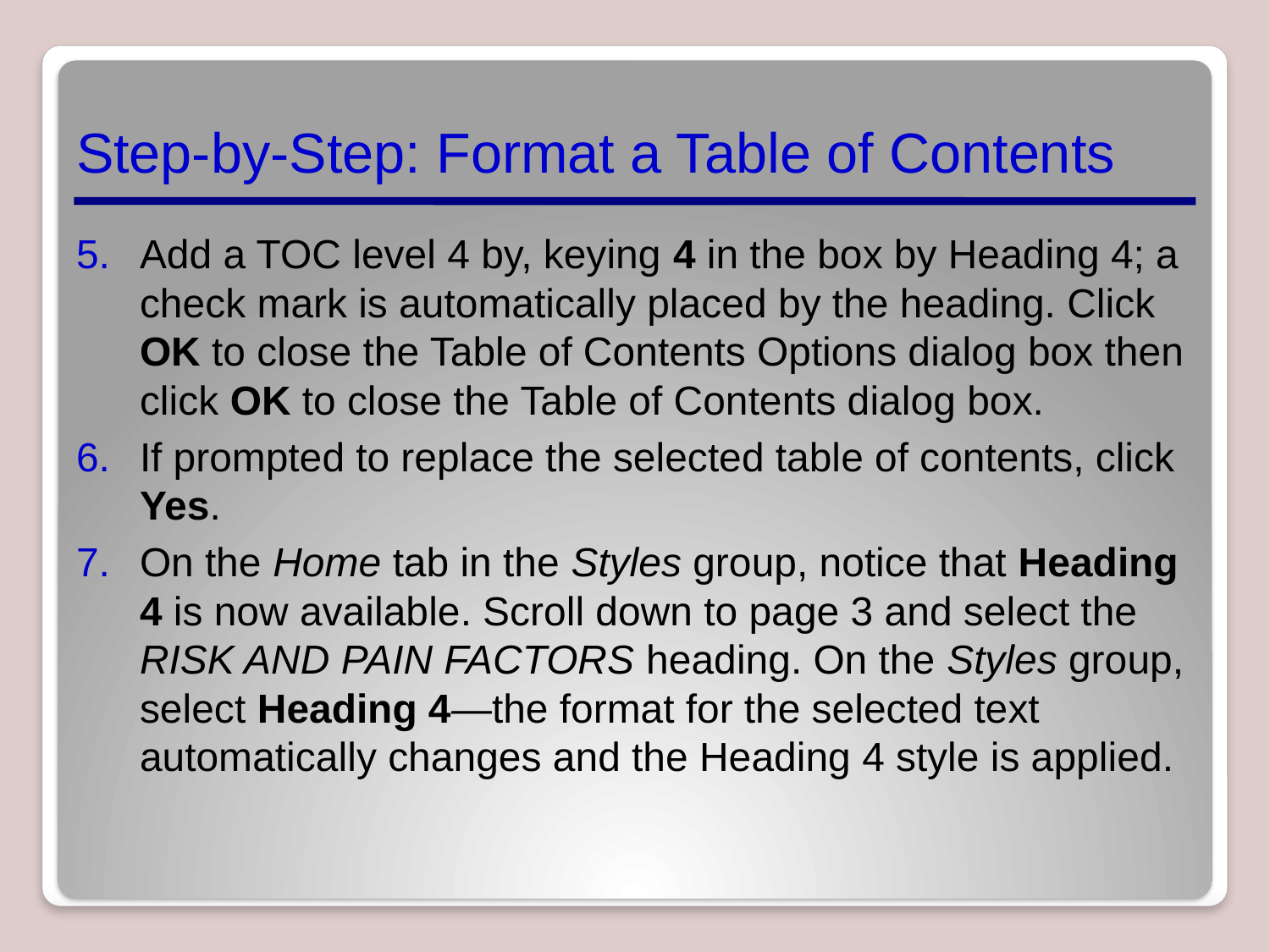

# Step-by-Step: Format a Table of Contents
Add a TOC level 4 by, keying 4 in the box by Heading 4; a check mark is automatically placed by the heading. Click OK to close the Table of Contents Options dialog box then click OK to close the Table of Contents dialog box.
If prompted to replace the selected table of contents, click Yes.
On the Home tab in the Styles group, notice that Heading 4 is now available. Scroll down to page 3 and select the RISK AND PAIN FACTORS heading. On the Styles group, select Heading 4—the format for the selected text automatically changes and the Heading 4 style is applied.